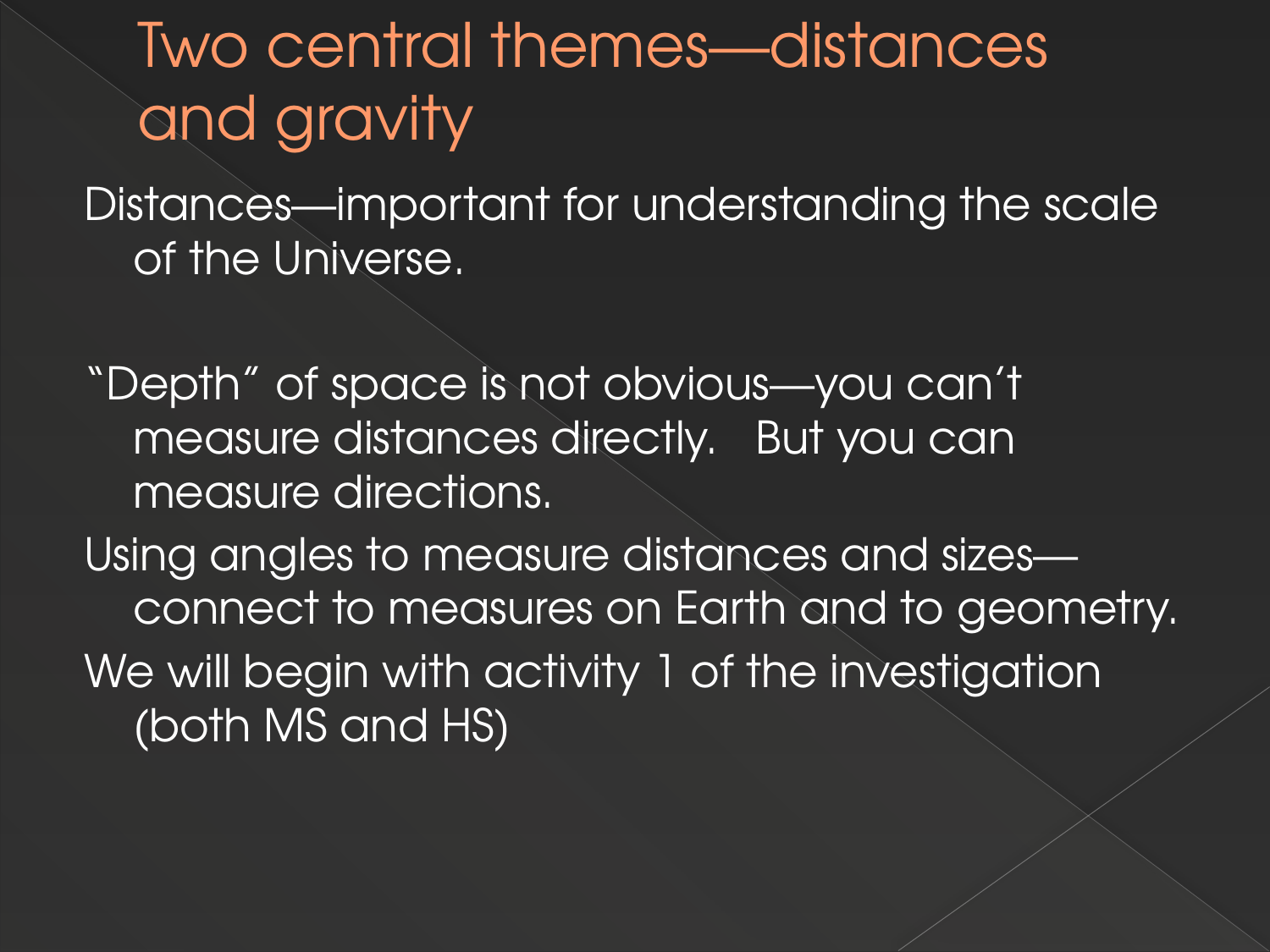

# Two central themes—distances and gravity
Distances—important for understanding the scale of the Universe.

“Depth” of space is not obvious—you can’t measure distances directly.   But you can measure directions.
Using angles to measure distances and sizes—connect to measures on Earth and to geometry.
We will begin with activity 1 of the investigation (both MS and HS)